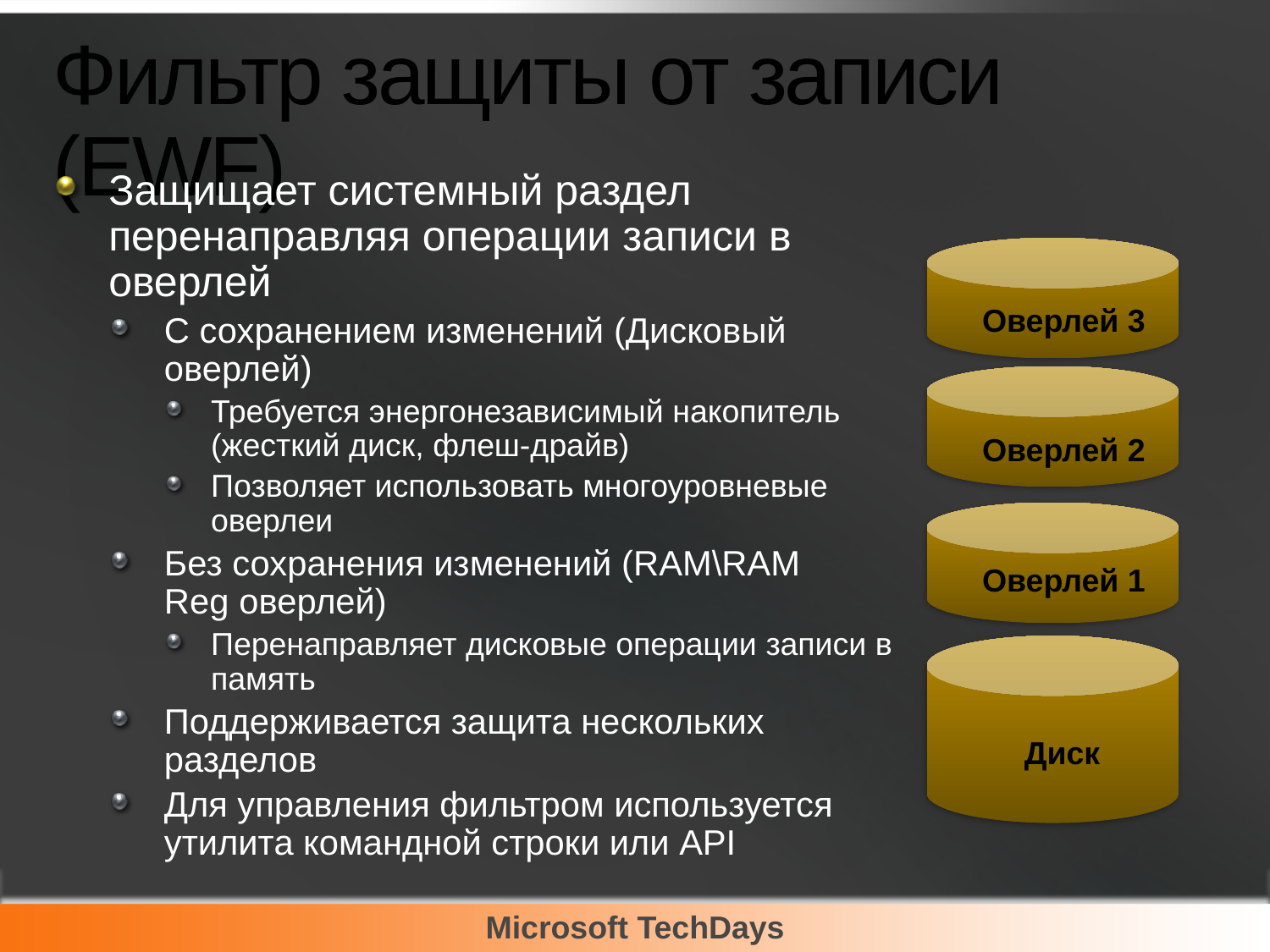

# Фильтр защиты от записи (EWF)
Защищает системный раздел перенаправляя операции записи в оверлей
С сохранением изменений (Дисковый оверлей)
Требуется энергонезависимый накопитель (жесткий диск, флеш-драйв)
Позволяет использовать многоуровневые оверлеи
Без сохранения изменений (RAM\RAM
Reg оверлей)
Перенаправляет дисковые операции записи в память
Поддерживается защита нескольких разделов
Для управления фильтром используется утилита командной строки или API

Оверлей 3

Оверлей 2

Оверлей 1

Диск